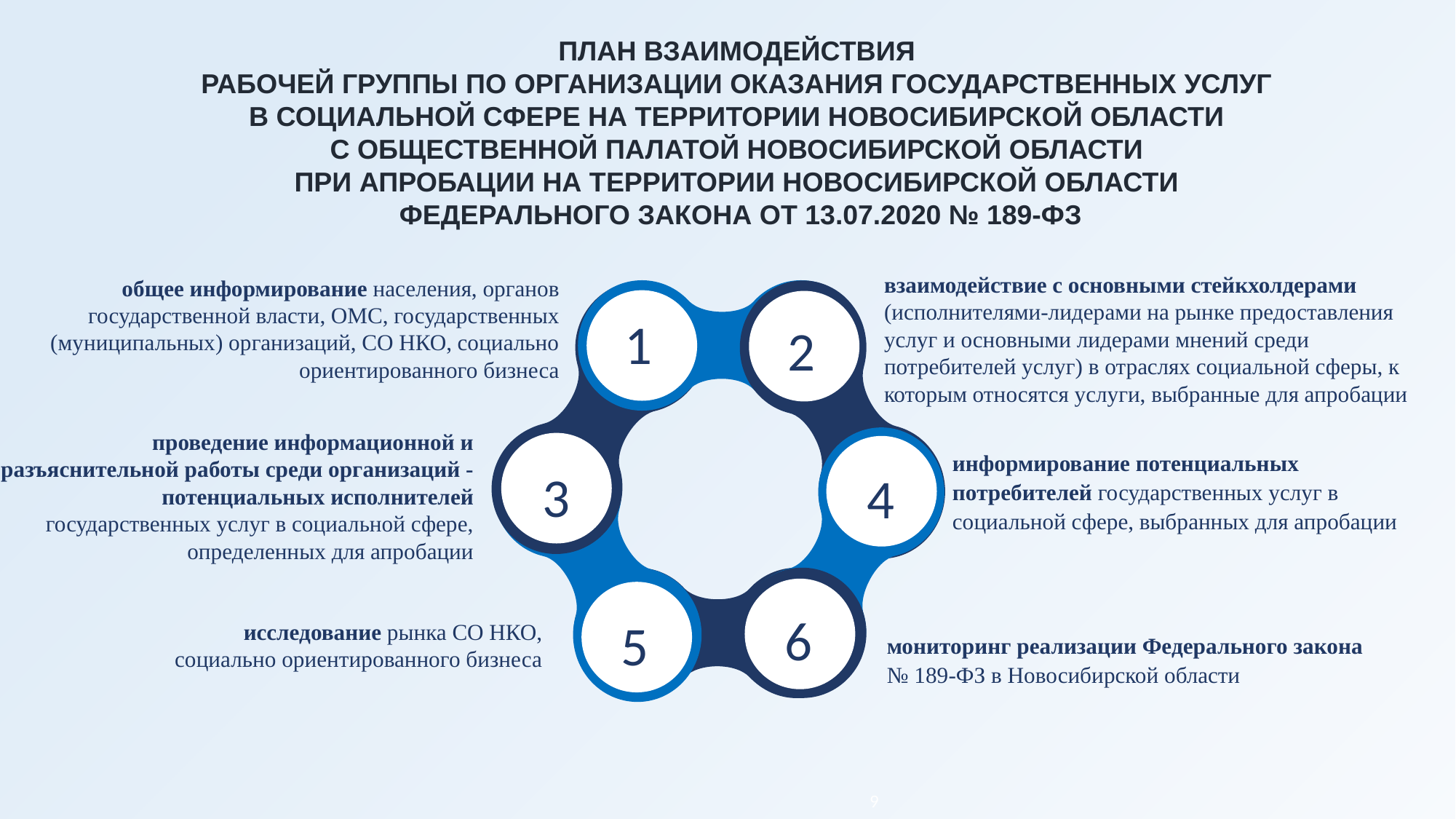

ПЛАН ВЗАИМОДЕЙСТВИЯ
РАБОЧЕЙ ГРУППЫ ПО ОРГАНИЗАЦИИ ОКАЗАНИЯ ГОСУДАРСТВЕННЫХ УСЛУГ
В СОЦИАЛЬНОЙ СФЕРЕ НА ТЕРРИТОРИИ НОВОСИБИРСКОЙ ОБЛАСТИ
С ОБЩЕСТВЕННОЙ ПАЛАТОЙ НОВОСИБИРСКОЙ ОБЛАСТИ
ПРИ АПРОБАЦИИ НА ТЕРРИТОРИИ НОВОСИБИРСКОЙ ОБЛАСТИ
ФЕДЕРАЛЬНОГО ЗАКОНА ОТ 13.07.2020 № 189-ФЗ
взаимодействие с основными стейкхолдерами (исполнителями-лидерами на рынке предоставления услуг и основными лидерами мнений среди потребителей услуг) в отраслях социальной сферы, к которым относятся услуги, выбранные для апробации
общее информирование населения, органов государственной власти, ОМС, государственных (муниципальных) организаций, СО НКО, социально ориентированного бизнеса

1
2
проведение информационной и разъяснительной работы среди организаций - потенциальных исполнителей государственных услуг в социальной сфере, определенных для апробации
информирование потенциальных потребителей государственных услуг в социальной сфере, выбранных для апробации
3
4
6
5
исследование рынка СО НКО, социально ориентированного бизнеса
мониторинг реализации Федерального закона
№ 189-ФЗ в Новосибирской области
9